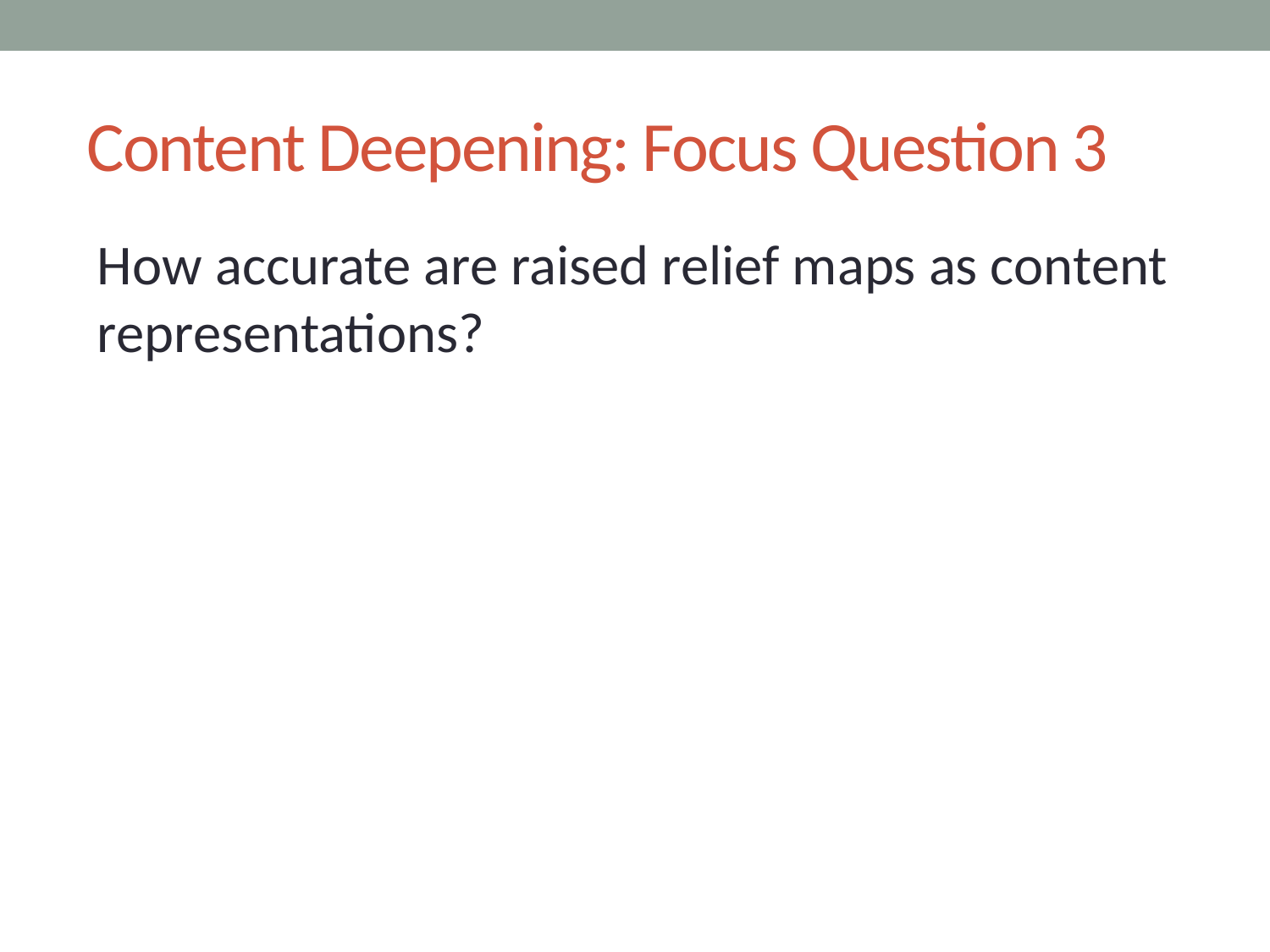

# Content Deepening: Focus Question 3
How accurate are raised relief maps as content representations?